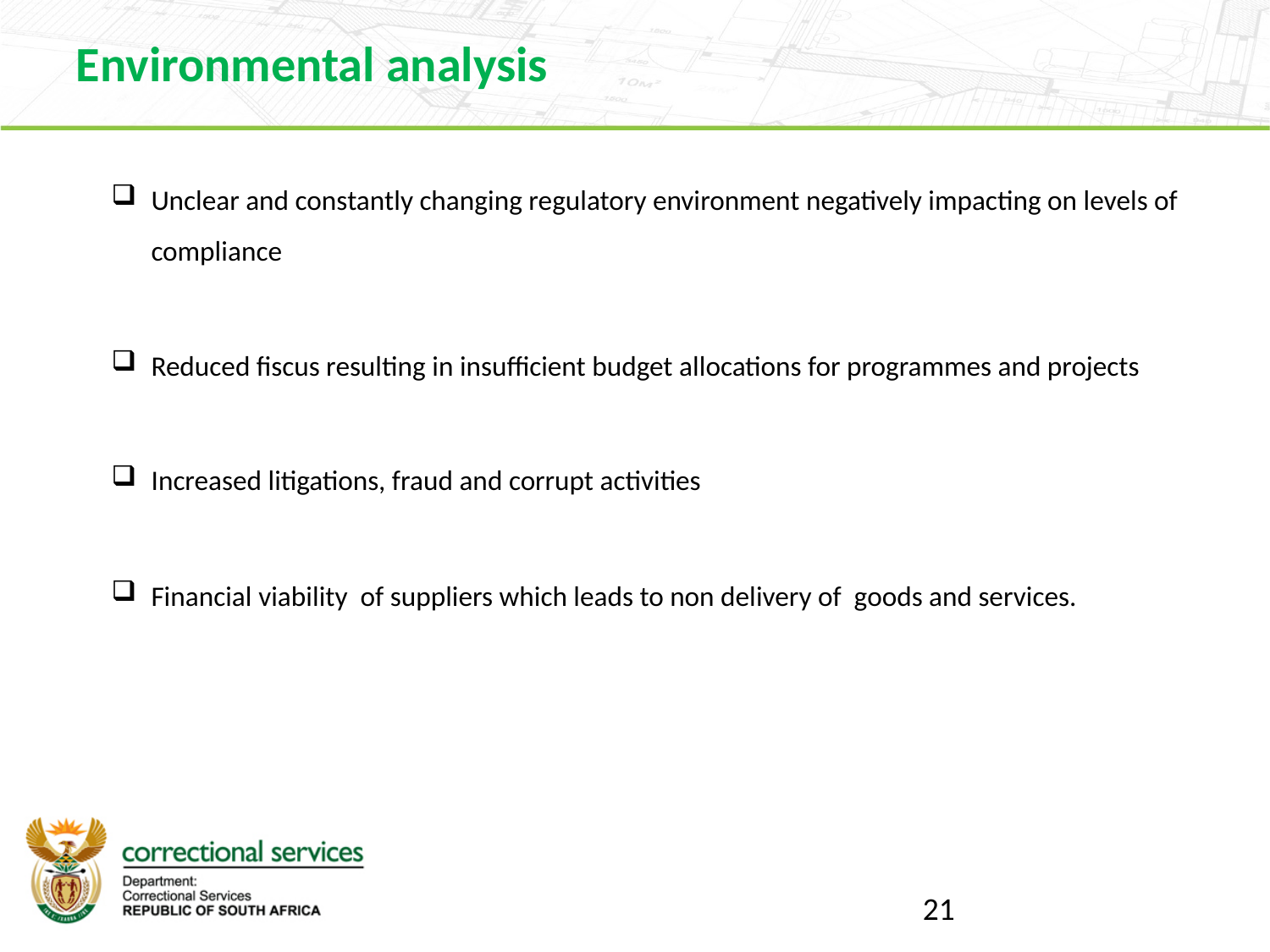

Environmental analysis

Unclear and constantly changing regulatory environment negatively impacting on levels of compliance

Reduced fiscus resulting in insufficient budget allocations for programmes and projects

Increased litigations, fraud and corrupt activities

Financial viability  of suppliers which leads to non delivery of  goods and services.

21